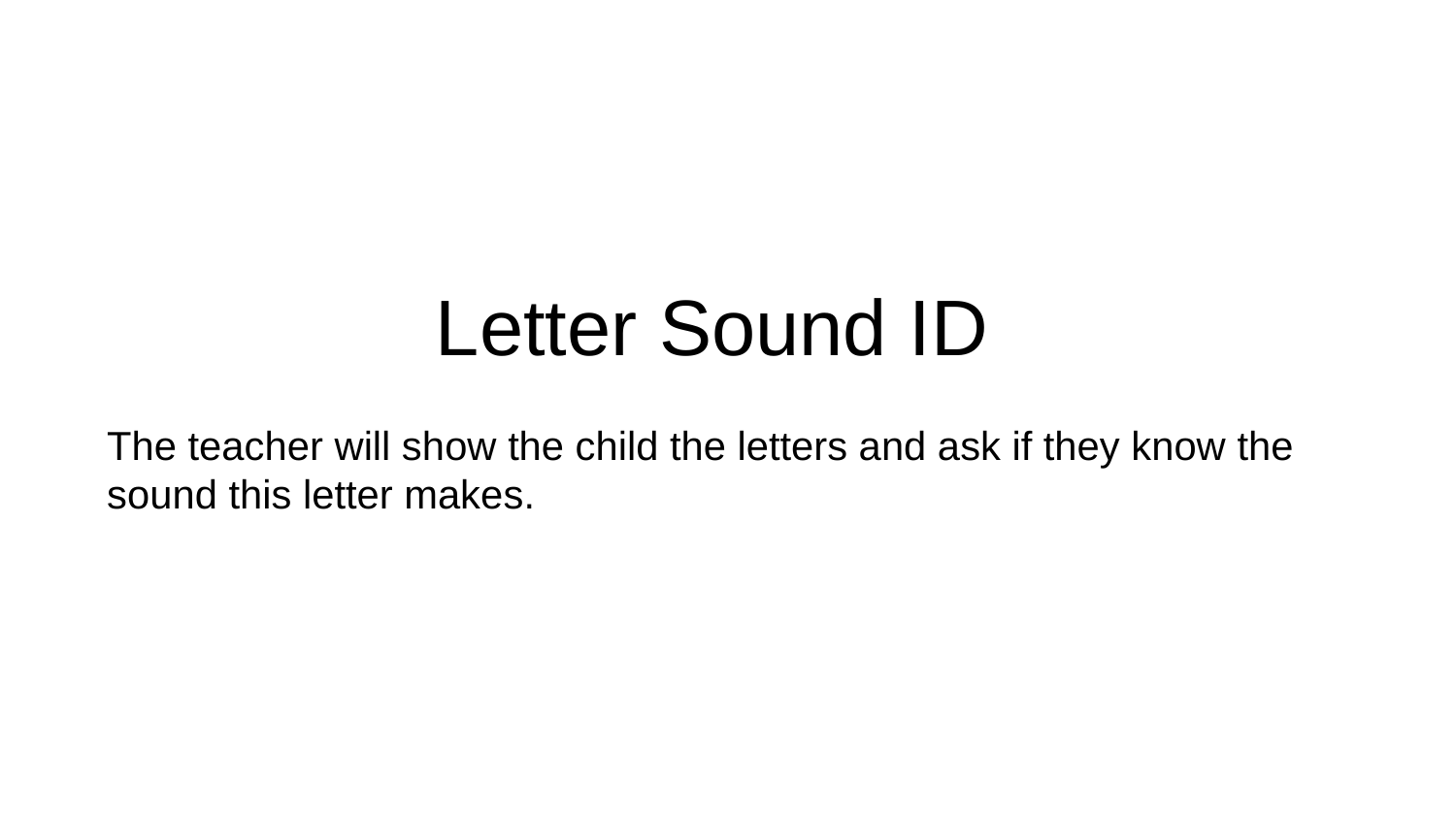

Letter Sound ID

The teacher will show the child the letters and ask if they know the sound this letter makes.